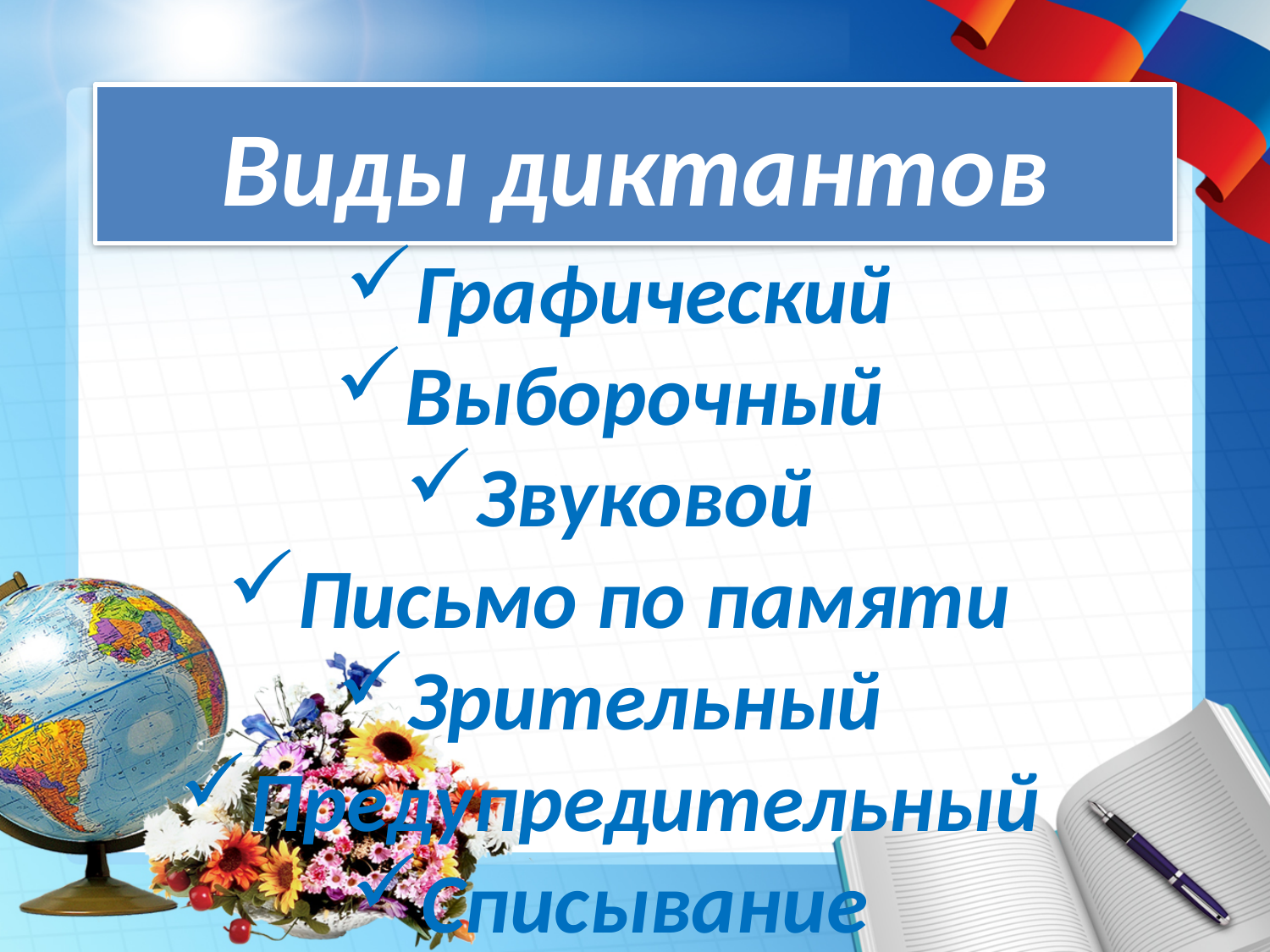

# Виды диктантов
Графический
Выборочный
Звуковой
Письмо по памяти
Зрительный
Предупредительный
Списывание